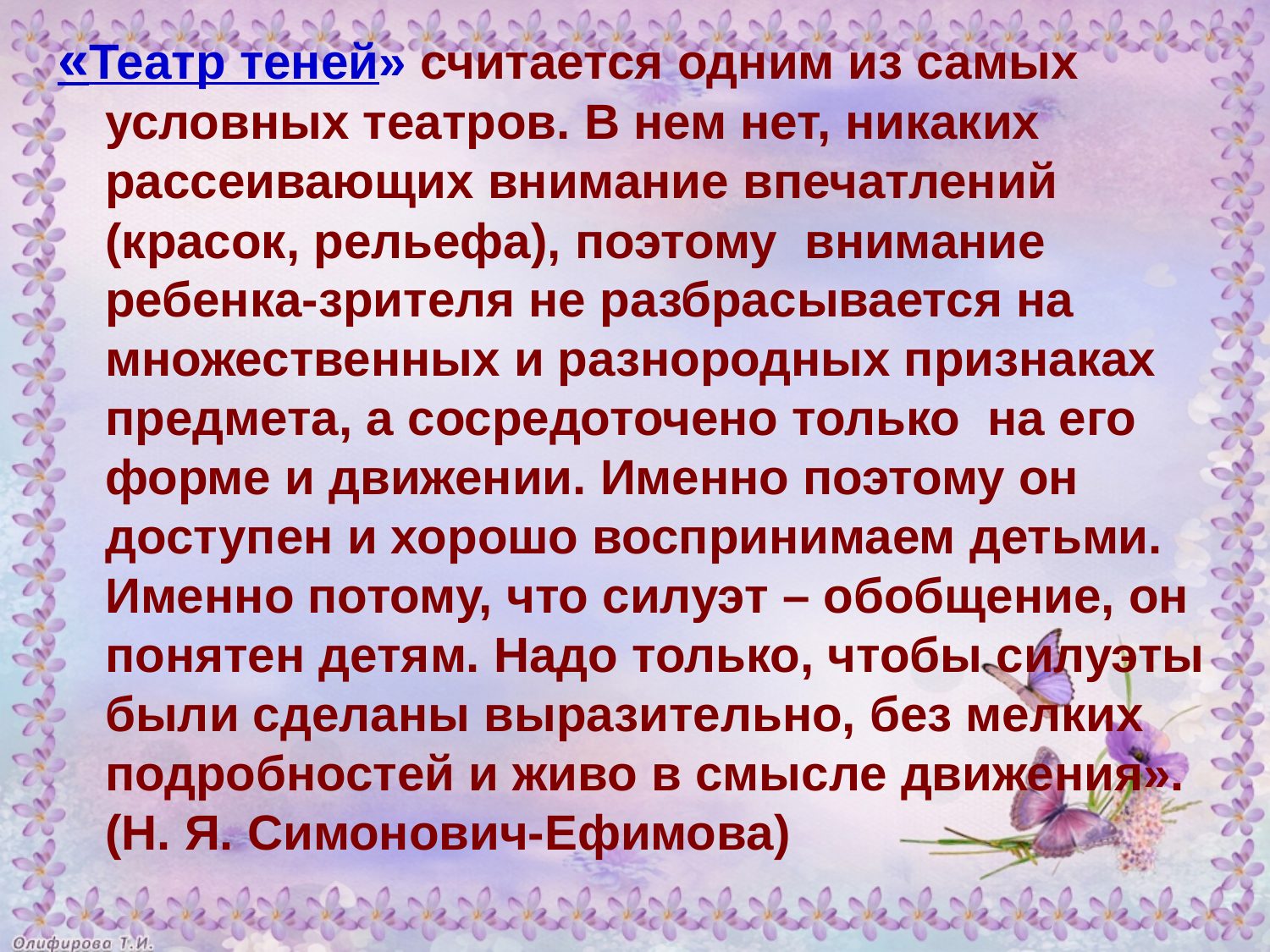

«Театр теней» считается одним из самых условных театров. В нем нет, никаких рассеивающих внимание впечатлений (красок, рельефа), поэтому  внимание ребенка-зрителя не разбрасывается на множественных и разнородных признаках предмета, а сосредоточено только  на его форме и движении. Именно поэтому он доступен и хорошо воспринимаем детьми. Именно потому, что силуэт – обобщение, он понятен детям. Надо только, чтобы силуэты были сделаны выразительно, без мелких подробностей и живо в смысле движения».  (Н. Я. Симонович-Ефимова)